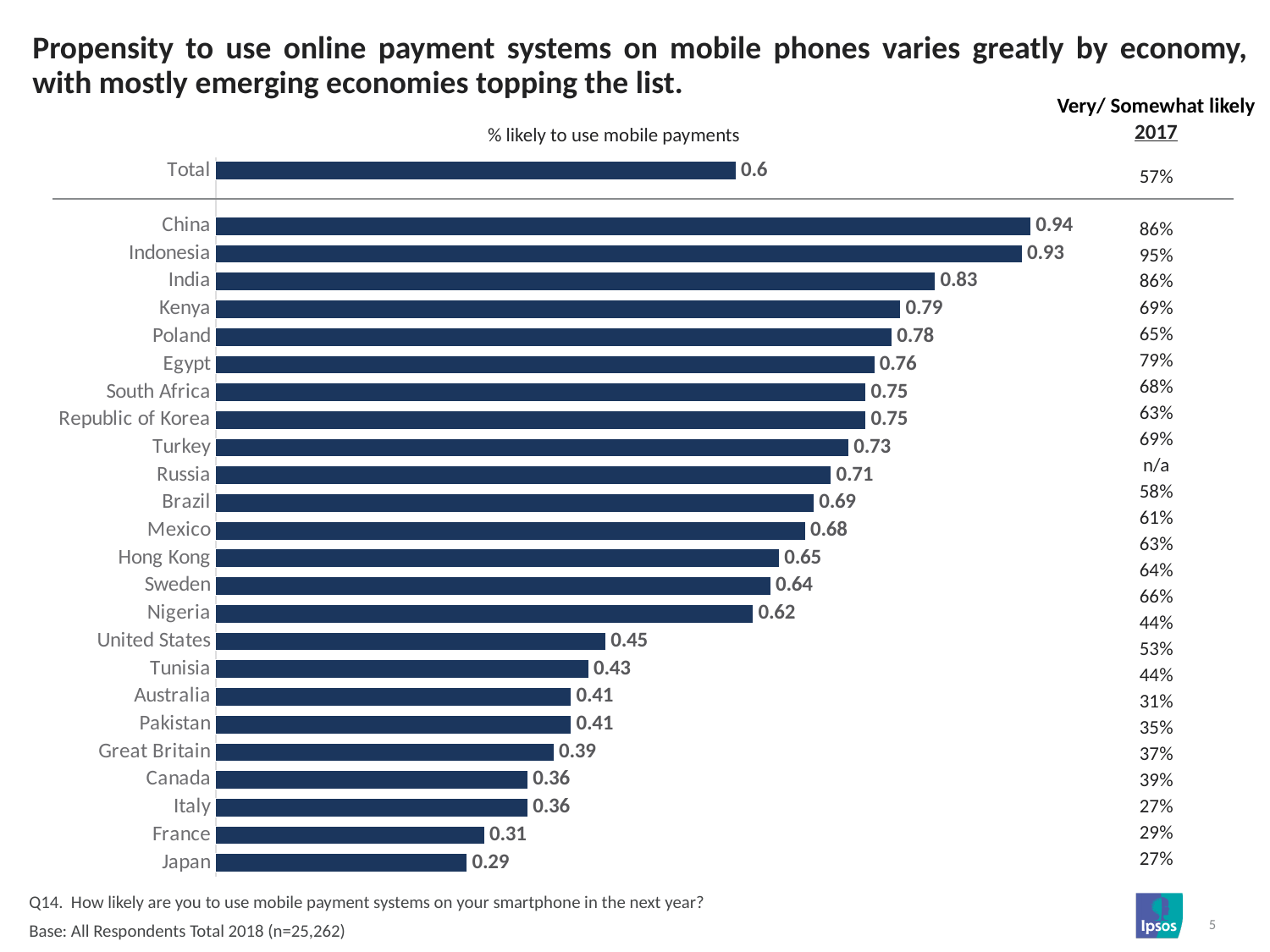

# Propensity to use online payment systems on mobile phones varies greatly by economy, with mostly emerging economies topping the list.
| Very/ Somewhat likely |
| --- |
| 2017 |
| 57% |
|  |
| 86% |
| 95% |
| 86% |
| 69% |
| 65% |
| 79% |
| 68% |
| 63% |
| 69% |
| n/a |
| 58% |
| 61% |
| 63% |
| 64% |
| 66% |
| 44% |
| 53% |
| 44% |
| 31% |
| 35% |
| 37% |
| 39% |
| 27% |
| 29% |
| 27% |
% likely to use mobile payments

### Chart

| Category | Total Likely |
|---|---|
| Total | 0.6 |
|  | None |
| China | 0.94 |
| Indonesia | 0.93 |
| India | 0.83 |
| Kenya | 0.79 |
| Poland | 0.78 |
| Egypt | 0.76 |
| South Africa | 0.75 |
| Republic of Korea | 0.75 |
| Turkey | 0.73 |
| Russia | 0.71 |
| Brazil | 0.69 |
| Mexico | 0.68 |
| Hong Kong | 0.65 |
| Sweden | 0.64 |
| Nigeria | 0.62 |
| United States | 0.45 |
| Tunisia | 0.43 |
| Australia | 0.41 |
| Pakistan | 0.41 |
| Great Britain | 0.39 |
| Canada | 0.36 |
| Italy | 0.36 |
| France | 0.31 |
| Japan | 0.29 |
Q14.  How likely are you to use mobile payment systems on your smartphone in the next year?
Base: All Respondents Total 2018 (n=25,262)